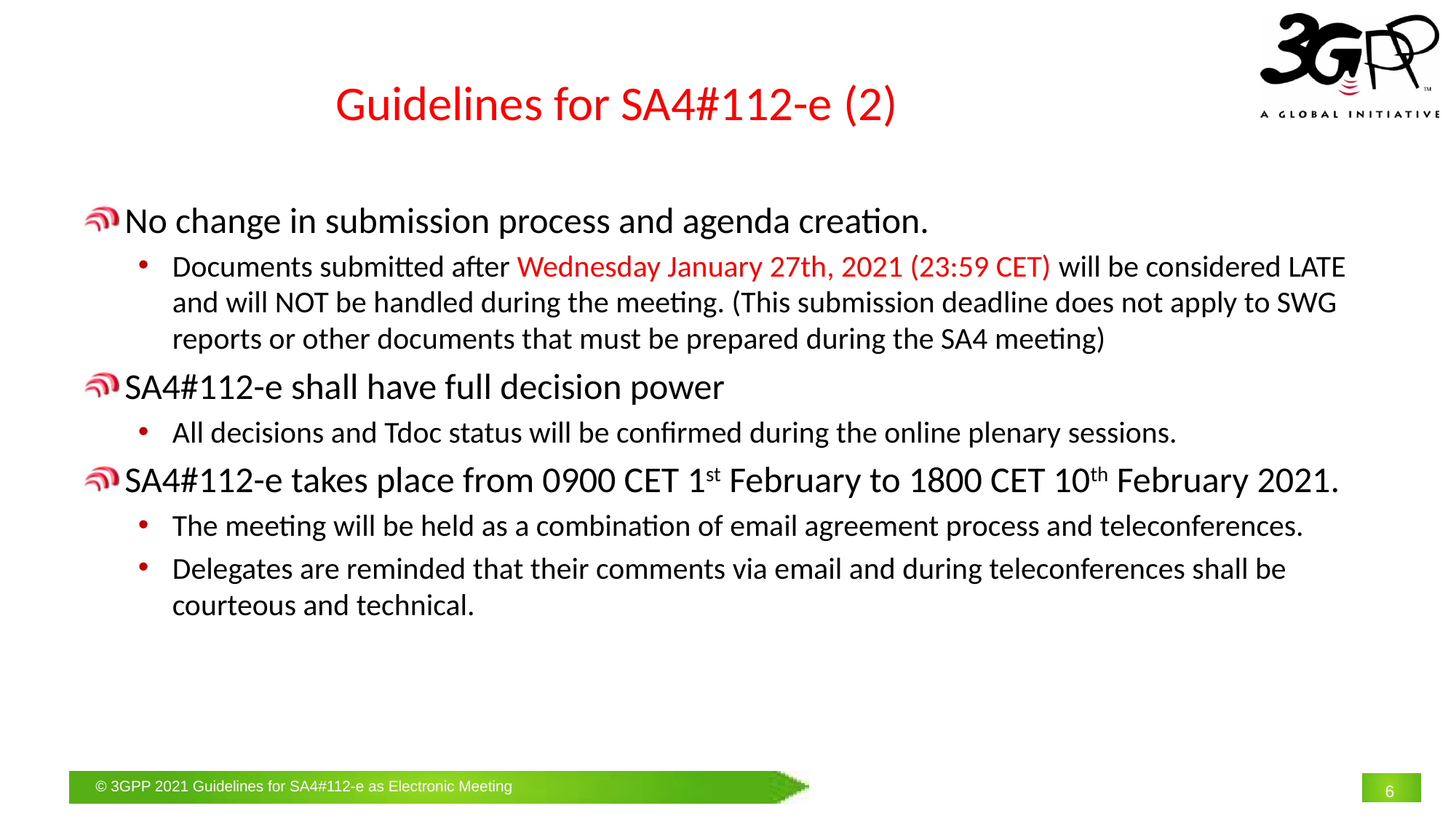

# Guidelines for SA4#112-e (2)
No change in submission process and agenda creation.
Documents submitted after Wednesday January 27th, 2021 (23:59 CET) will be considered LATE and will NOT be handled during the meeting. (This submission deadline does not apply to SWG reports or other documents that must be prepared during the SA4 meeting)
SA4#112-e shall have full decision power
All decisions and Tdoc status will be confirmed during the online plenary sessions.
SA4#112-e takes place from 0900 CET 1st February to 1800 CET 10th February 2021.
The meeting will be held as a combination of email agreement process and teleconferences.
Delegates are reminded that their comments via email and during teleconferences shall be courteous and technical.
6